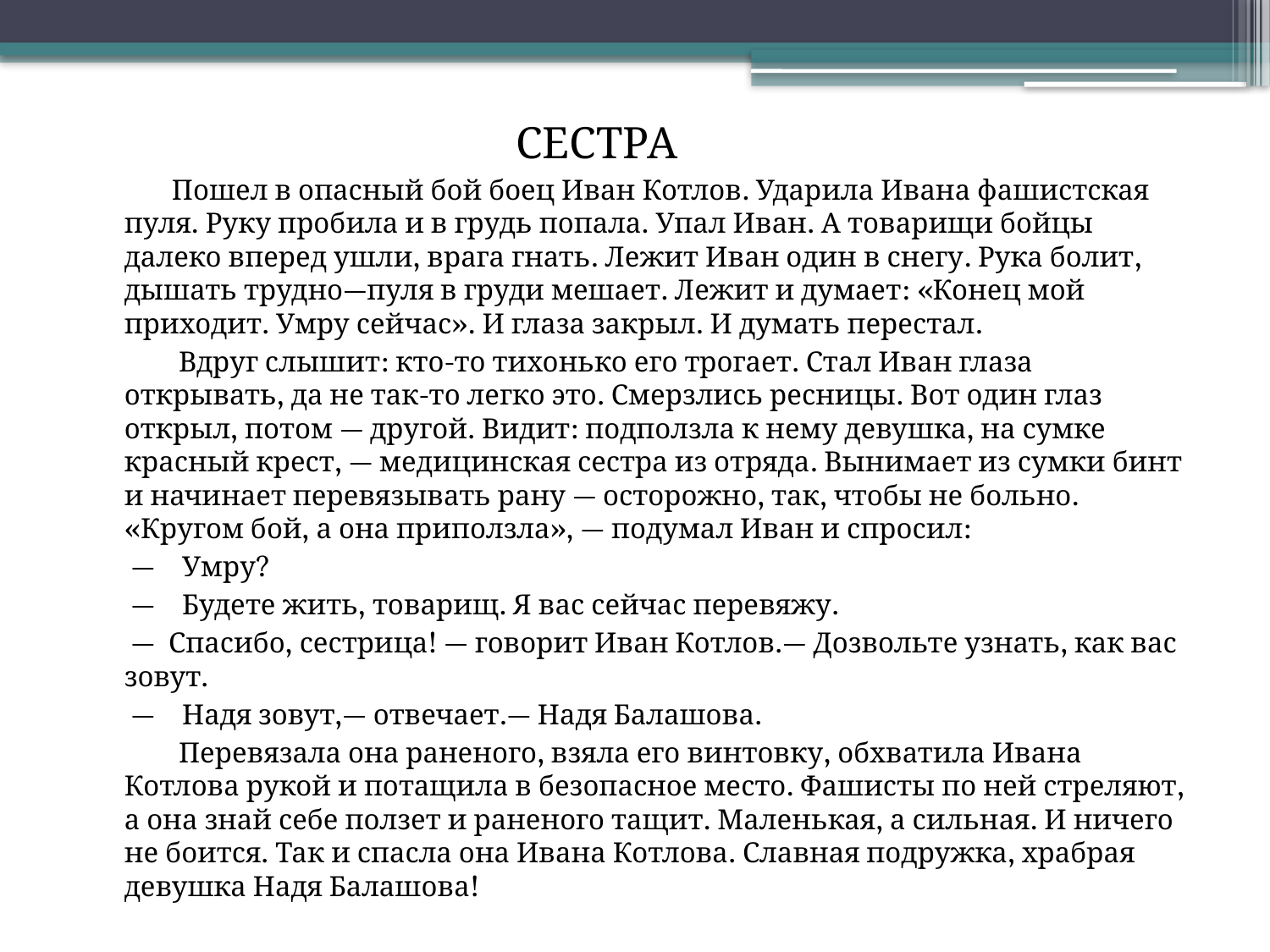

СЕСТРА
            Пошел в опасный бой боец Иван Котлов. Ударила Ивана фашистская пуля. Руку пробила и в грудь попала. Упал Иван. А товарищи бойцы далеко вперед ушли, врага гнать. Лежит Иван один в снегу. Рука болит, дышать трудно—пуля в груди мешает. Лежит и думает: «Конец мой приходит. Умру сейчас». И глаза закрыл. И думать перестал.
             Вдруг слышит: кто-то тихонько его трогает. Стал Иван глаза открывать, да не так-то легко это. Смерзлись ресницы. Вот один глаз открыл, потом — другой. Видит: подползла к нему девушка, на сумке красный крест, — медицинская сестра из отряда. Вынимает из сумки бинт и начинает перевязывать рану — осторожно, так, чтобы не больно.         «Кругом бой, а она приползла», — подумал Иван и спросил:
      —    Умру?
      —    Будете жить, товарищ. Я вас сейчас перевяжу.
      —  Спасибо, сестрица! — говорит Иван Котлов.— Дозвольте узнать, как вас зовут.
      —    Надя зовут,— отвечает.— Надя Балашова.
             Перевязала она раненого, взяла его винтовку, обхватила Ивана Котлова рукой и потащила в безопасное место. Фашисты по ней стреляют, а она знай себе ползет и раненого тащит. Маленькая, а сильная. И ничего не боится. Так и спасла она Ивана Котлова. Славная подружка, храбрая девушка Надя Балашова!